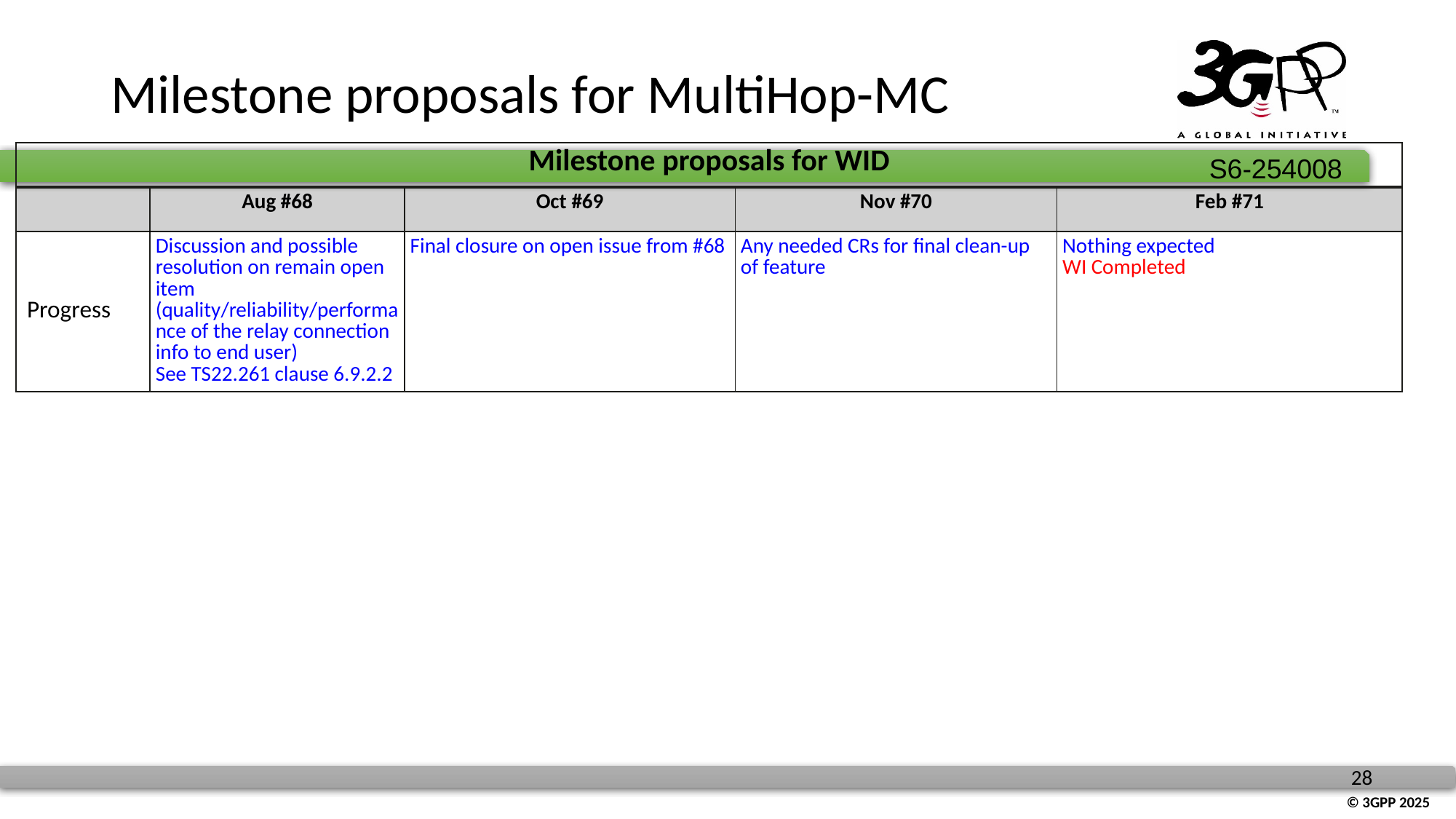

# Milestone proposals for MultiHop-MC
| Milestone proposals for WID |  |  |  |  |
| --- | --- | --- | --- | --- |
|  | Aug #68 | Oct #69 | Nov #70 | Feb #71 |
| Progress | Discussion and possible resolution on remain open item (quality/reliability/performance of the relay connection info to end user) See TS22.261 clause 6.9.2.2 | Final closure on open issue from #68 | Any needed CRs for final clean-up of feature | Nothing expected WI Completed |